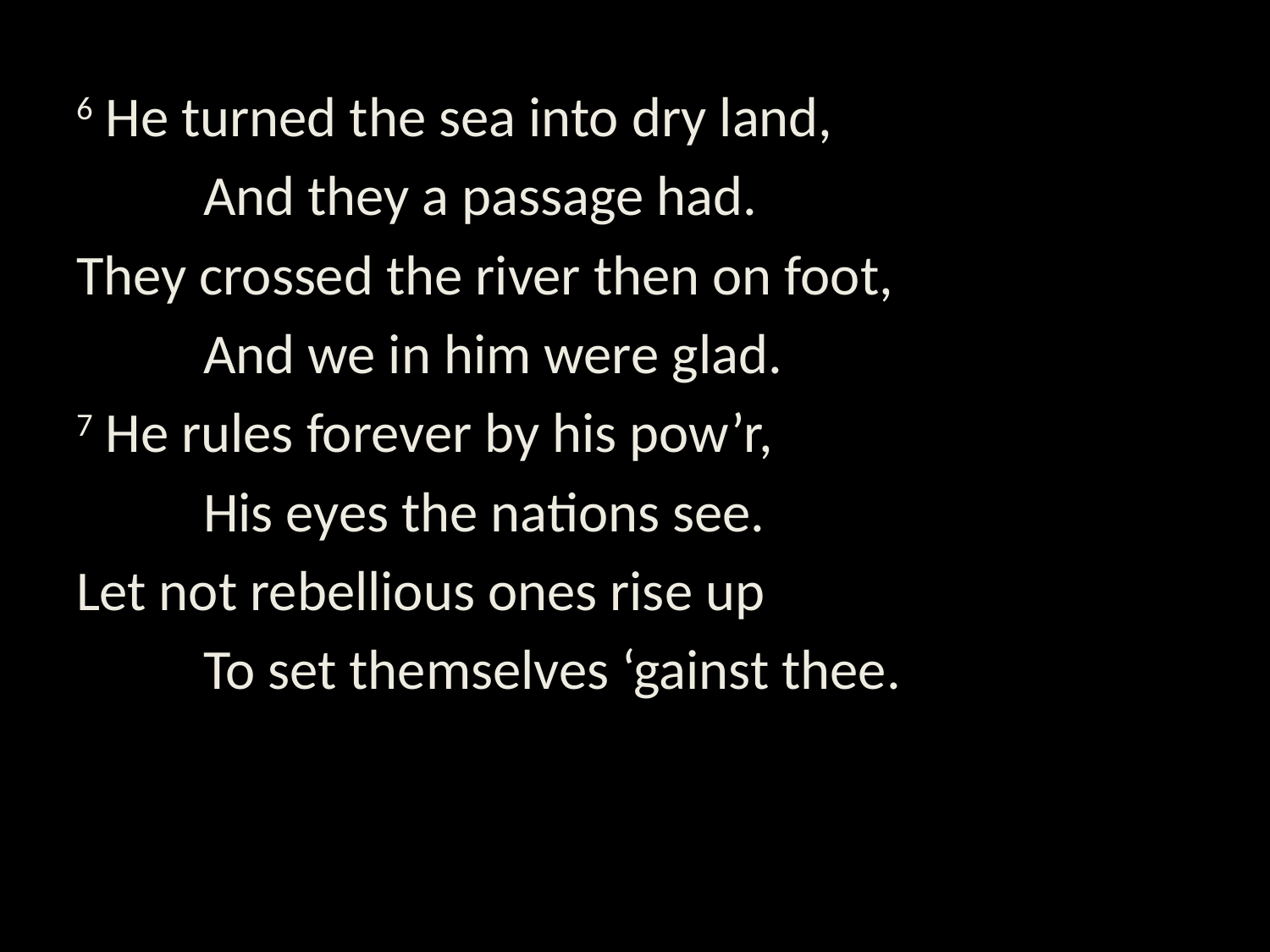

6 He turned the sea into dry land,
	And they a passage had.
They crossed the river then on foot,
	And we in him were glad.
7 He rules forever by his pow’r,
	His eyes the nations see.
Let not rebellious ones rise up
	To set themselves ‘gainst thee.